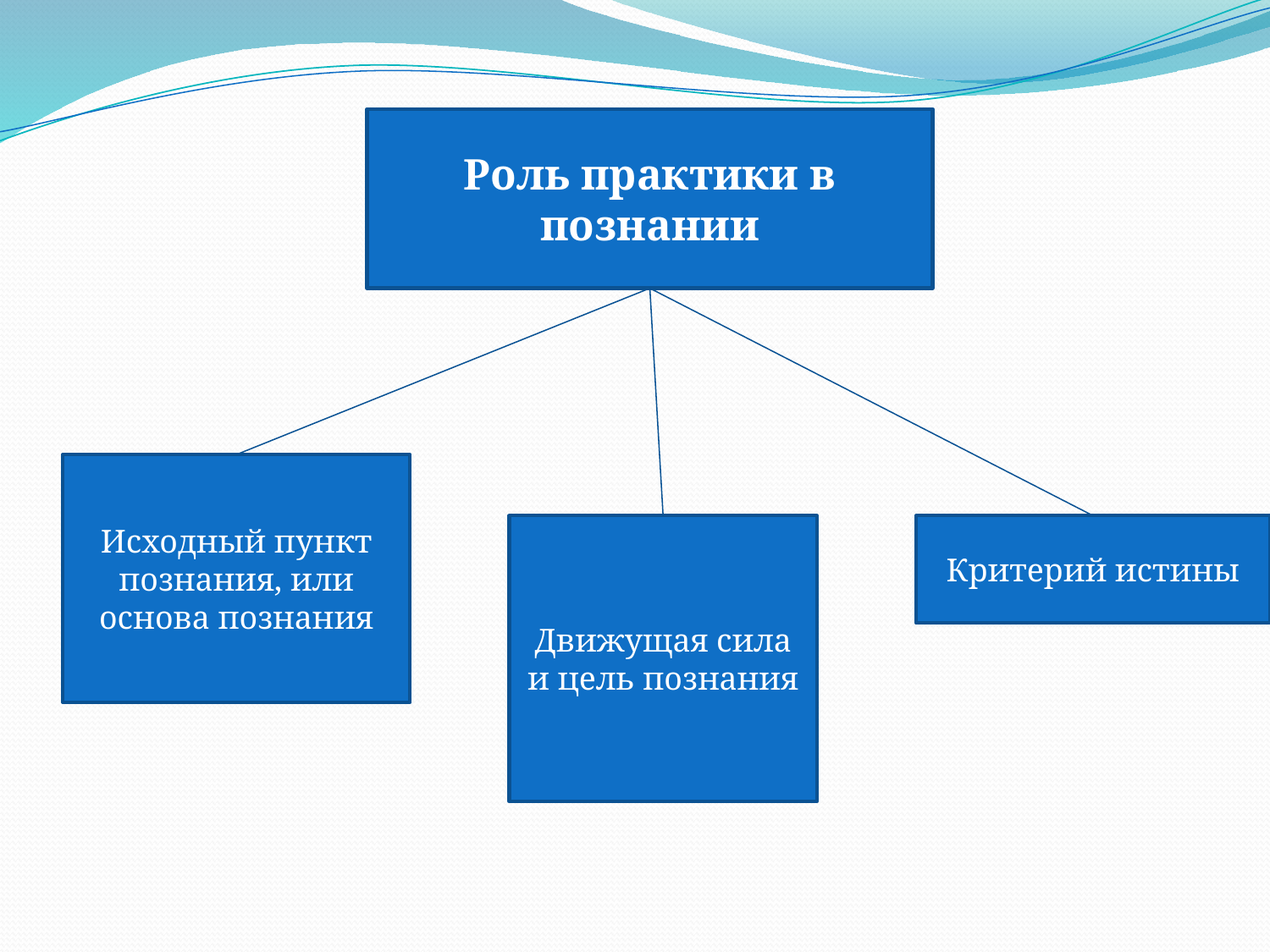

Роль практики в познании
Исходный пункт познания, или основа познания
Движущая сила и цель познания
Критерий истины